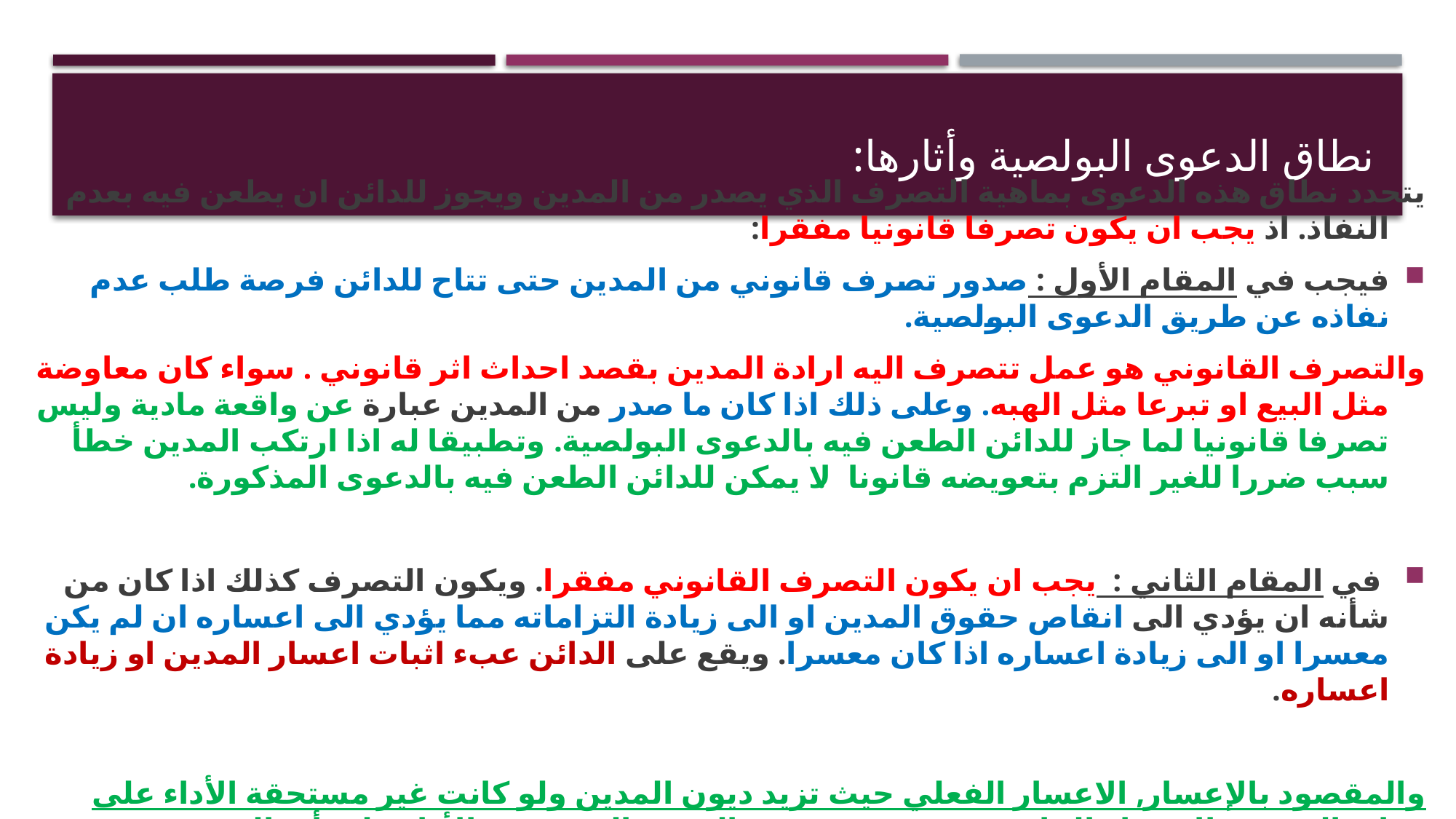

# نطاق الدعوى البولصية وأثارها:

يتحدد نطاق هذه الدعوى بماهية التصرف الذي يصدر من المدين ويجوز للدائن ان يطعن فيه بعدم النفاذ. اذ يجب ان يكون تصرفا قانونيا مفقرا:
فيجب في المقام الأول : صدور تصرف قانوني من المدين حتى تتاح للدائن فرصة طلب عدم نفاذه عن طريق الدعوى البولصية.
والتصرف القانوني هو عمل تتصرف اليه ارادة المدين بقصد احداث اثر قانوني . سواء كان معاوضة مثل البيع او تبرعا مثل الهبه. وعلى ذلك اذا كان ما صدر من المدين عبارة عن واقعة مادية وليس تصرفا قانونيا لما جاز للدائن الطعن فيه بالدعوى البولصية. وتطبيقا له اذا ارتكب المدين خطأ سبب ضررا للغير التزم بتعويضه قانونا. لا يمكن للدائن الطعن فيه بالدعوى المذكورة.

 في المقام الثاني :  يجب ان يكون التصرف القانوني مفقرا. ويكون التصرف كذلك اذا كان من شأنه ان يؤدي الى انقاص حقوق المدين او الى زيادة التزاماته مما يؤدي الى اعساره ان لم يكن معسرا او الى زيادة اعساره اذا كان معسرا. ويقع على الدائن عبء اثبات اعسار المدين او زيادة اعساره.

والمقصود بالإعسار, الاعسار الفعلي حيث تزيد ديون المدين ولو كانت غير مستحقة الأداء على امواله. دون الاعسار القانوني حيث تزيد ديون المدين المستحقة الأداء على أمواله.